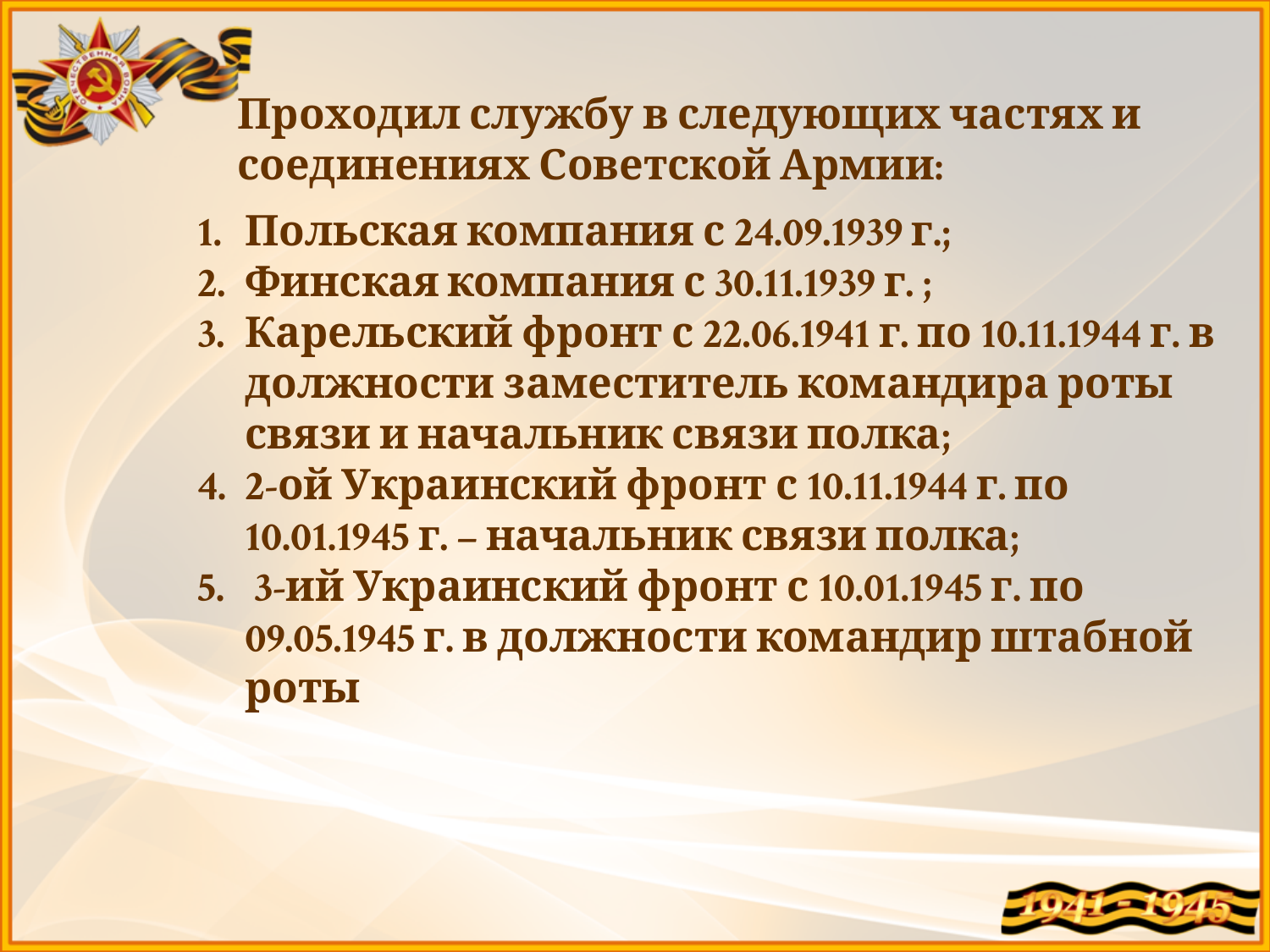

Проходил службу в следующих частях и соединениях Советской Армии:
Польская компания с 24.09.1939 г.;
Финская компания с 30.11.1939 г. ;
Карельский фронт с 22.06.1941 г. по 10.11.1944 г. в должности заместитель командира роты связи и начальник связи полка;
2-ой Украинский фронт с 10.11.1944 г. по 10.01.1945 г. – начальник связи полка;
 3-ий Украинский фронт с 10.01.1945 г. по 09.05.1945 г. в должности командир штабной роты